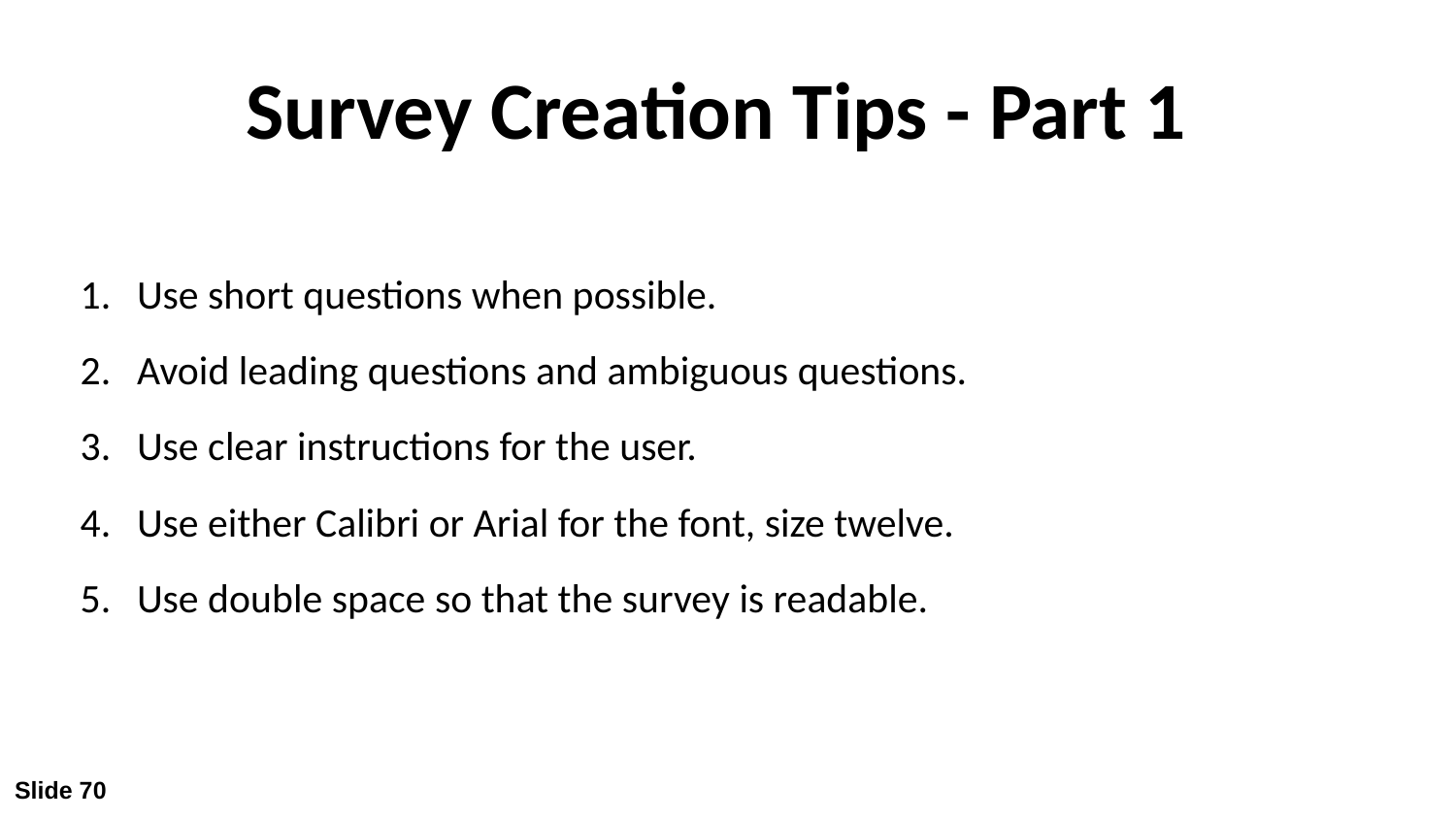

# Survey Creation Tips - Part 1
Use short questions when possible.
Avoid leading questions and ambiguous questions.
Use clear instructions for the user.
Use either Calibri or Arial for the font, size twelve.
Use double space so that the survey is readable.
Slide 70